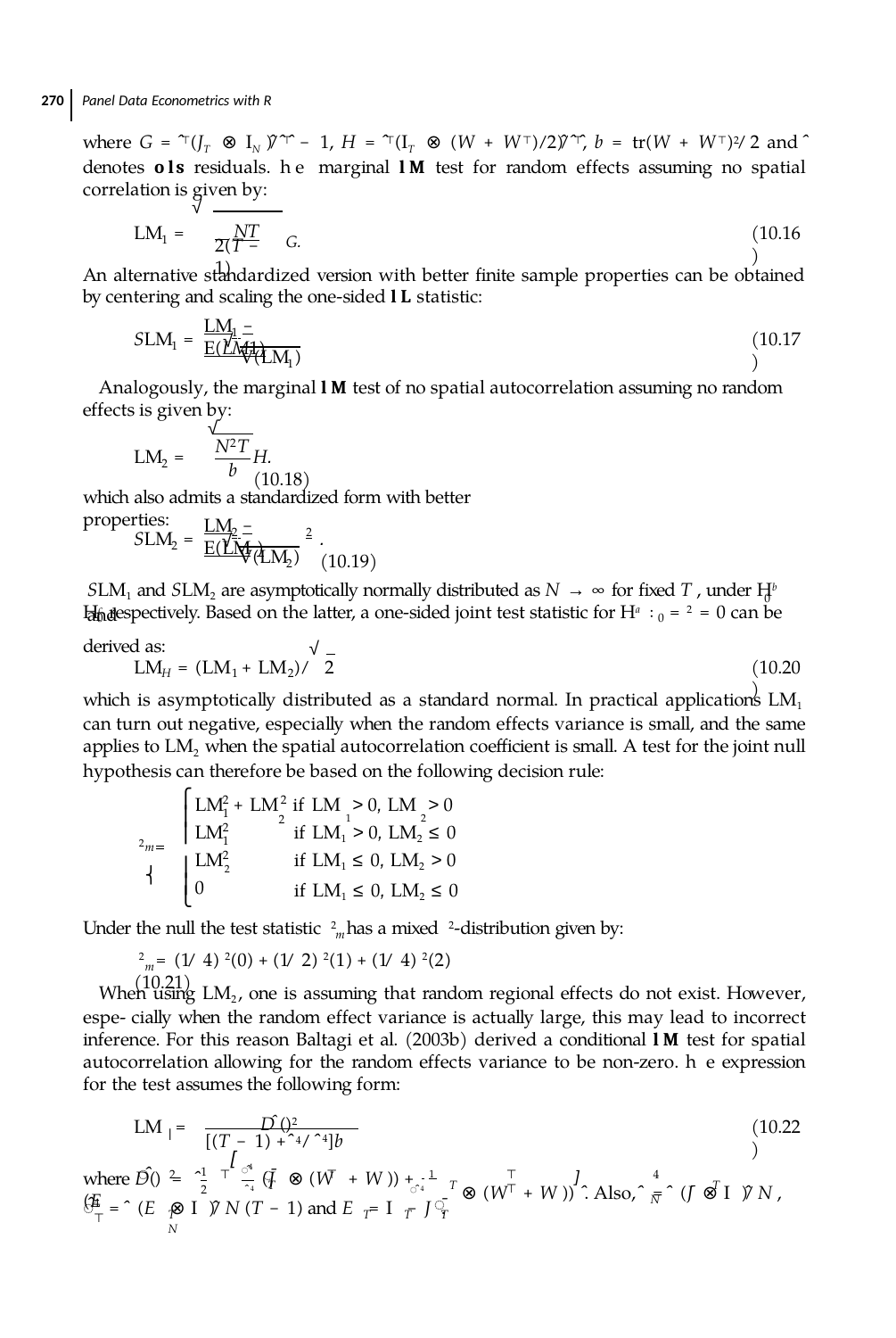

270  Panel Data Econometrics with R

where G = ̂⊤(JT  ⊗ IN )̂∕̂⊤̂ − 1, H = ̂⊤(IT  ⊗ (W + W⊤)∕2)̂∕̂⊤̂, b = tr(W + W⊤)2∕2 and ̂ denotes ols residuals. he marginal lm test for random effects assuming no spatial correlation is given by:
√

  NT	G.

LM =
(10.16)
1
2(T − 1)
An alternative standardized version with better ﬁnite sample properties can be obtained by centering and scaling the one-sided lm statistic:
LM − E(LM1)
1
(10.17)
SLM =
√
1
V(LM )

1
Analogously, the marginal lm test of no spatial autocorrelation assuming no random effects is given by:
√
N T
b
2

LM =
H.	(10.18)
2

which also admits a standardized form with better properties:
LM − E(LM )
2 	2
.	(10.19)
SLM =
√
2
V(LM )

2
SLM1 and SLM2 are asymptotically normally distributed as N → ∞ for ﬁxed T , under Hb and
0
Hc respectively. Based on the latter, a one-sided joint test statistic for Ha ∶  = 2 = 0 can be
0	0
derived as:
√
(10.20)
LM  = (LM + LM )∕  2

H	1	2
which is asymptotically distributed as a standard normal. In practical applications LM1  can turn out negative, especially when the random effects variance is small, and the same applies to LM2  when the spatial autocorrelation coeﬃcient is small. A test for the joint null hypothesis can therefore be based on the following decision rule:
⎧
2	2
LM + LM if LM > 0, LM > 0
⎪
1
2
2	1	2
LM
if LM1 > 0, LM2 ≤ 0
⎪
1
 2 =
m	⎨
if LM1 ≤ 0, LM2 > 0
if LM1 ≤ 0, LM2 ≤ 0
2
LM
⎪	2
⎪
0
⎩
Under the null the test statistic  2 has a mixed  2-distribution given by:
m
 2 = (1∕4) 2(0) + (1∕2) 2(1) + (1∕4) 2(2)	(10.21)
m
When using LM2, one is assuming that random regional effects do not exist. However, espe- cially when the random effect variance is actually large, this may lead to incorrect inference. For this reason Baltagi et al. (2003b) derived a conditional lm test for spatial autocorrelation allowing for the random effects variance to be non-zero. he expression for the test assumes the following form:
D̂ ()2
(10.22)
LM =
|
[(T − 1) + ̂ 4∕̂ 4]b

[
4
̂
̂
̄
1
2	⊤
⊤
⊤	4	⊤
where D() =  ̂	(J ⊗ (W  + W )) +  1  (E
⊗ (W   + W ))] ̂. Also, ̂  = ̂  (J̄  ⊗ I  )̂∕N ,
T	T
	T	N
2	̂ 4
̂ 4

̄
4	⊤
̂   = ̂  (E   ⊗ I  )̂∕N (T − 1) and E   = I   − J  .
T	N
T	T	T